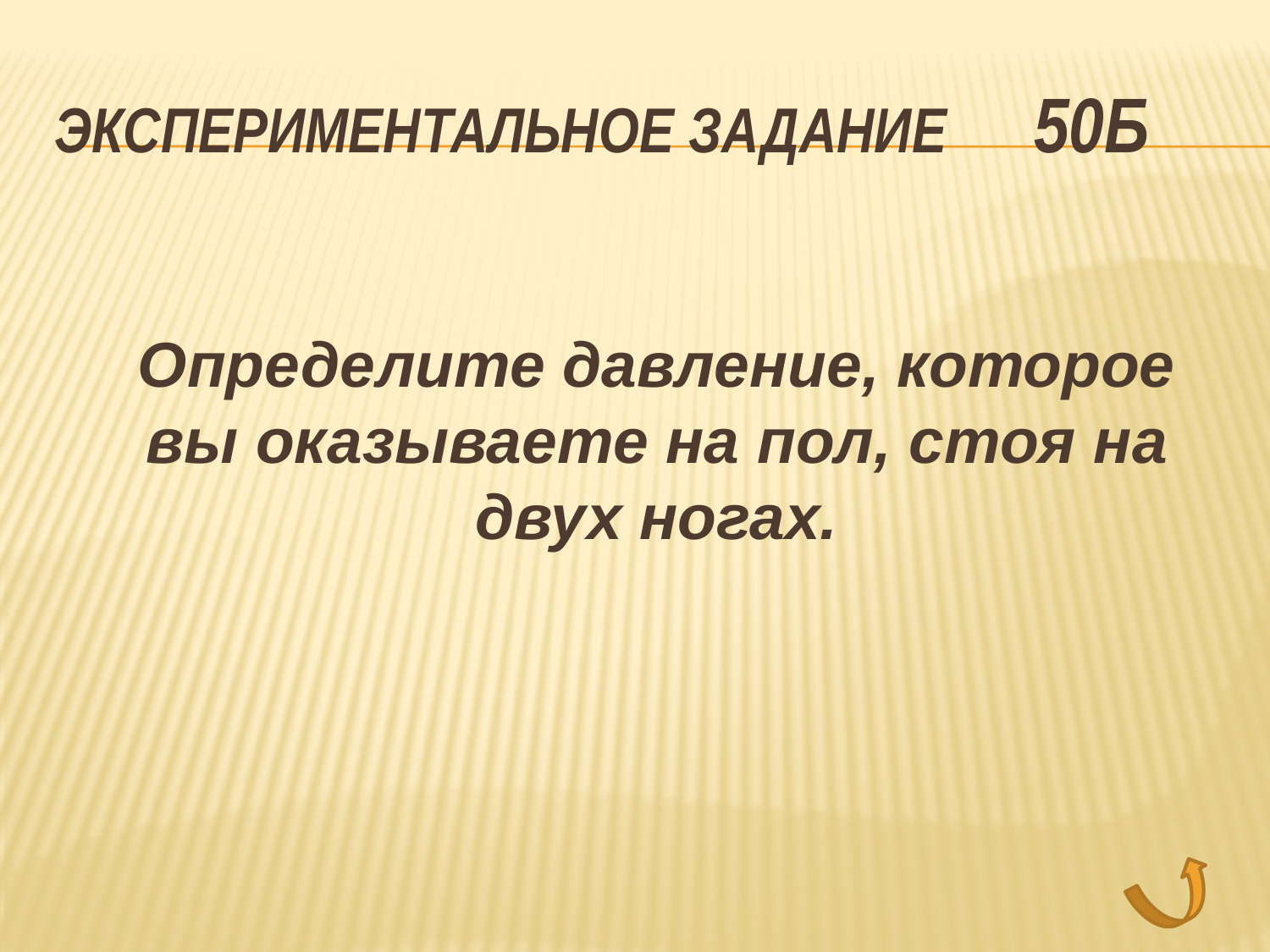

# Экспериментальное задание      50Б
	Определите давление, которое вы оказываете на пол, стоя на двух ногах.